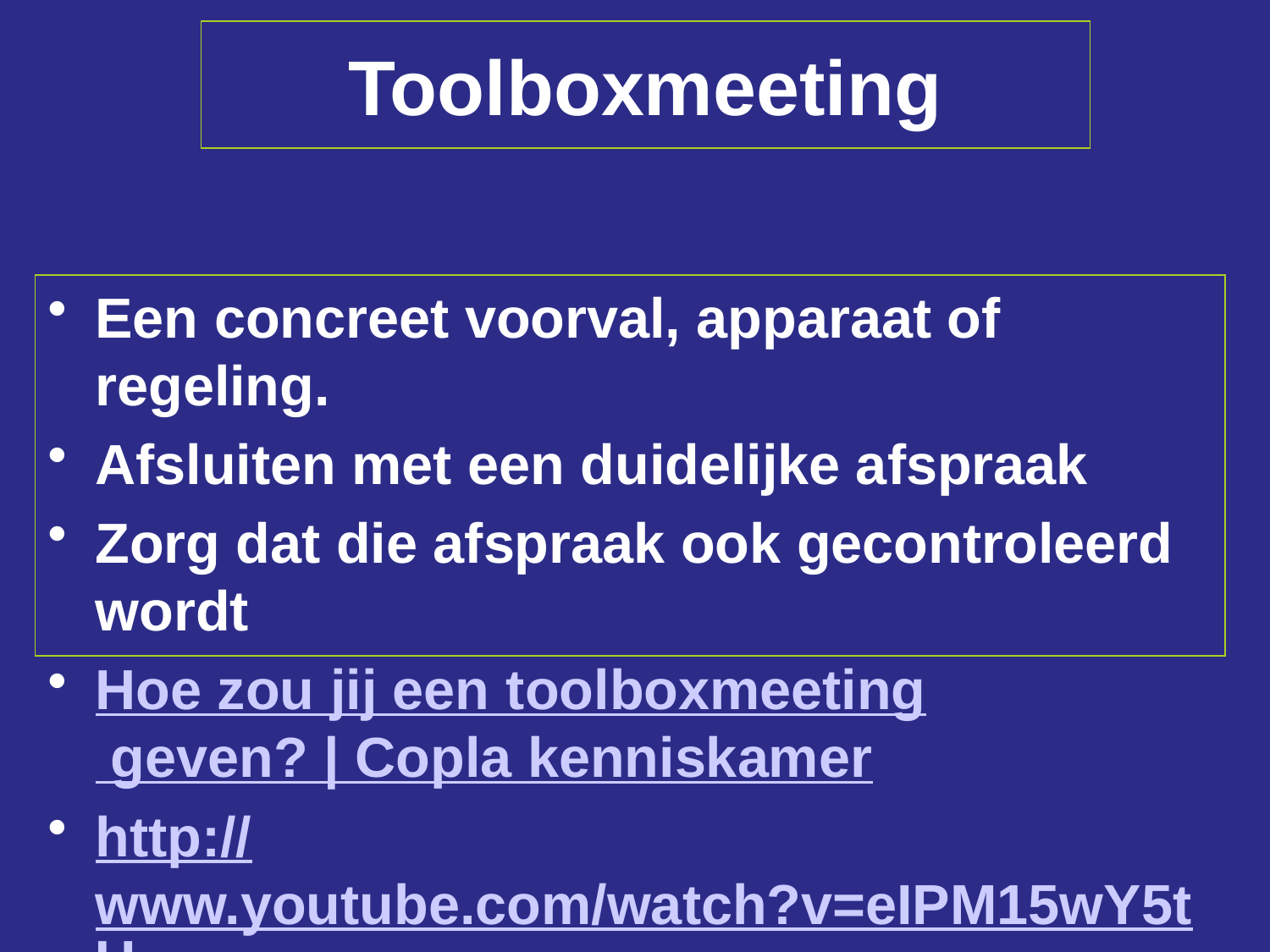

# Toolboxmeeting
Een concreet voorval, apparaat of regeling.
Afsluiten met een duidelijke afspraak
Zorg dat die afspraak ook gecontroleerd wordt
Hoe zou jij een toolboxmeeting geven? | Copla kenniskamer
http://www.youtube.com/watch?v=eIPM15wY5tU